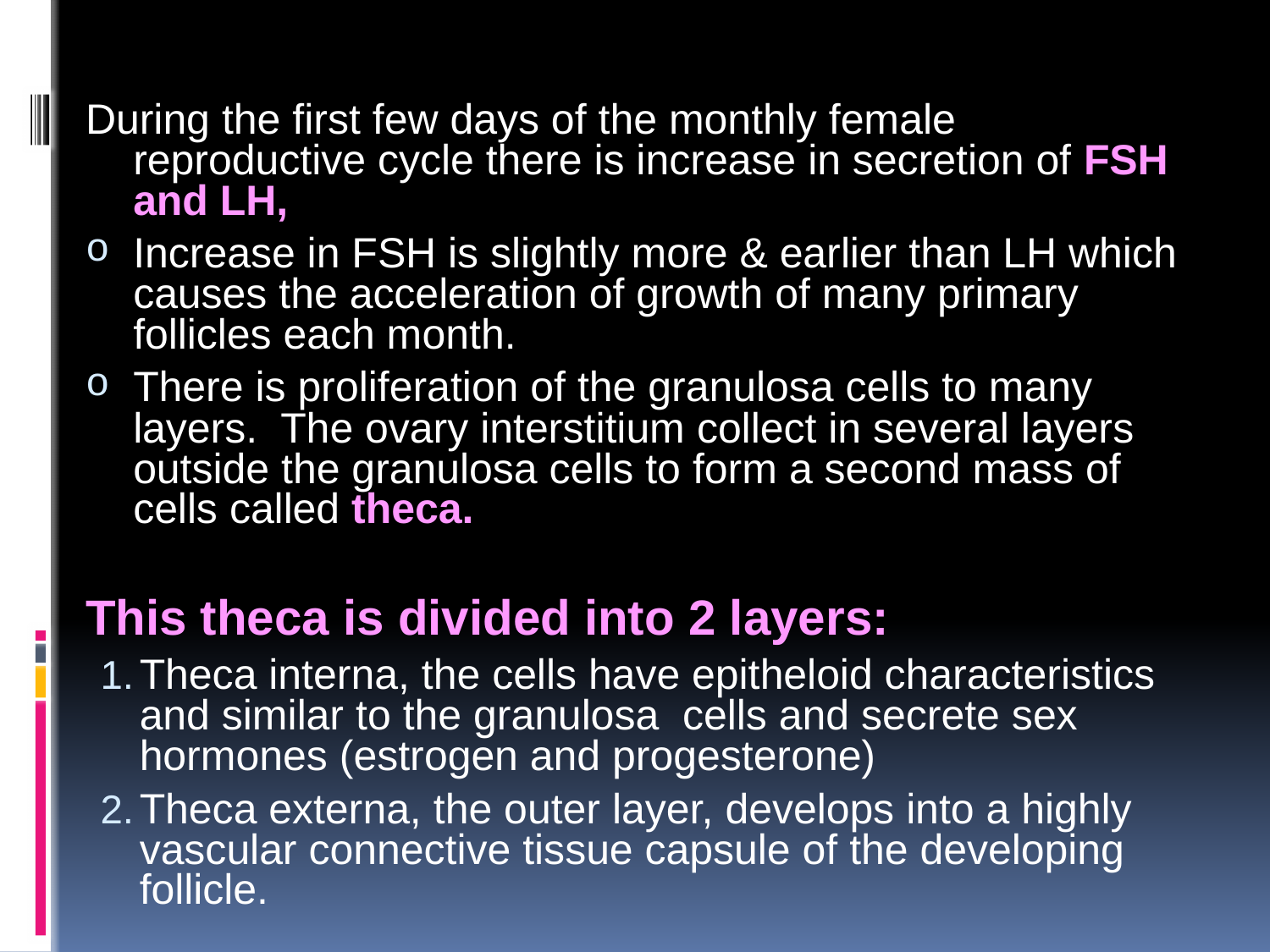

During the first few days of the monthly female reproductive cycle there is increase in secretion of FSH and LH,
Increase in FSH is slightly more & earlier than LH which causes the acceleration of growth of many primary follicles each month.
There is proliferation of the granulosa cells to many layers.  The ovary interstitium collect in several layers outside the granulosa cells to form a second mass of cells called theca.

This theca is divided into 2 layers:
Theca interna, the cells have epitheloid characteristics and similar to the granulosa  cells and secrete sex hormones (estrogen and progesterone)
Theca externa, the outer layer, develops into a highly vascular connective tissue capsule of the developing follicle.